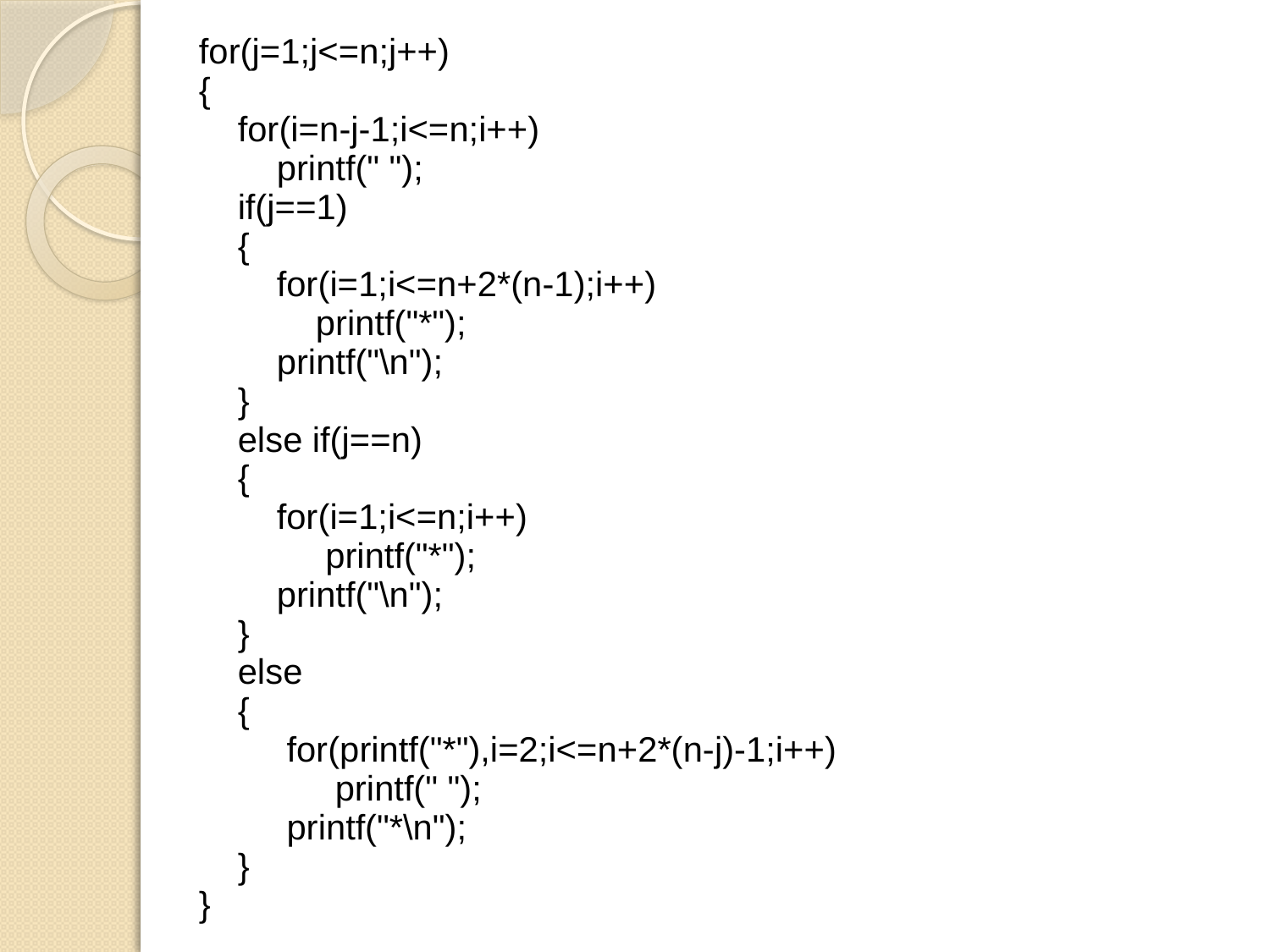

for(j=1;j<=n;j++)
{
    for(i=n-j-1;i<=n;i++)
        printf(" ");
    if(j==1)
    {
        for(i=1;i<=n+2*(n-1);i++)
            printf("*");
        printf("\n");
    }
    else if(j==n)
    {
        for(i=1;i<=n;i++)
             printf("*");
        printf("\n");
    }
    else
    {
         for(printf("*"),i=2;i<=n+2*(n-j)-1;i++)
              printf(" ");
         printf("*\n");
    }
}